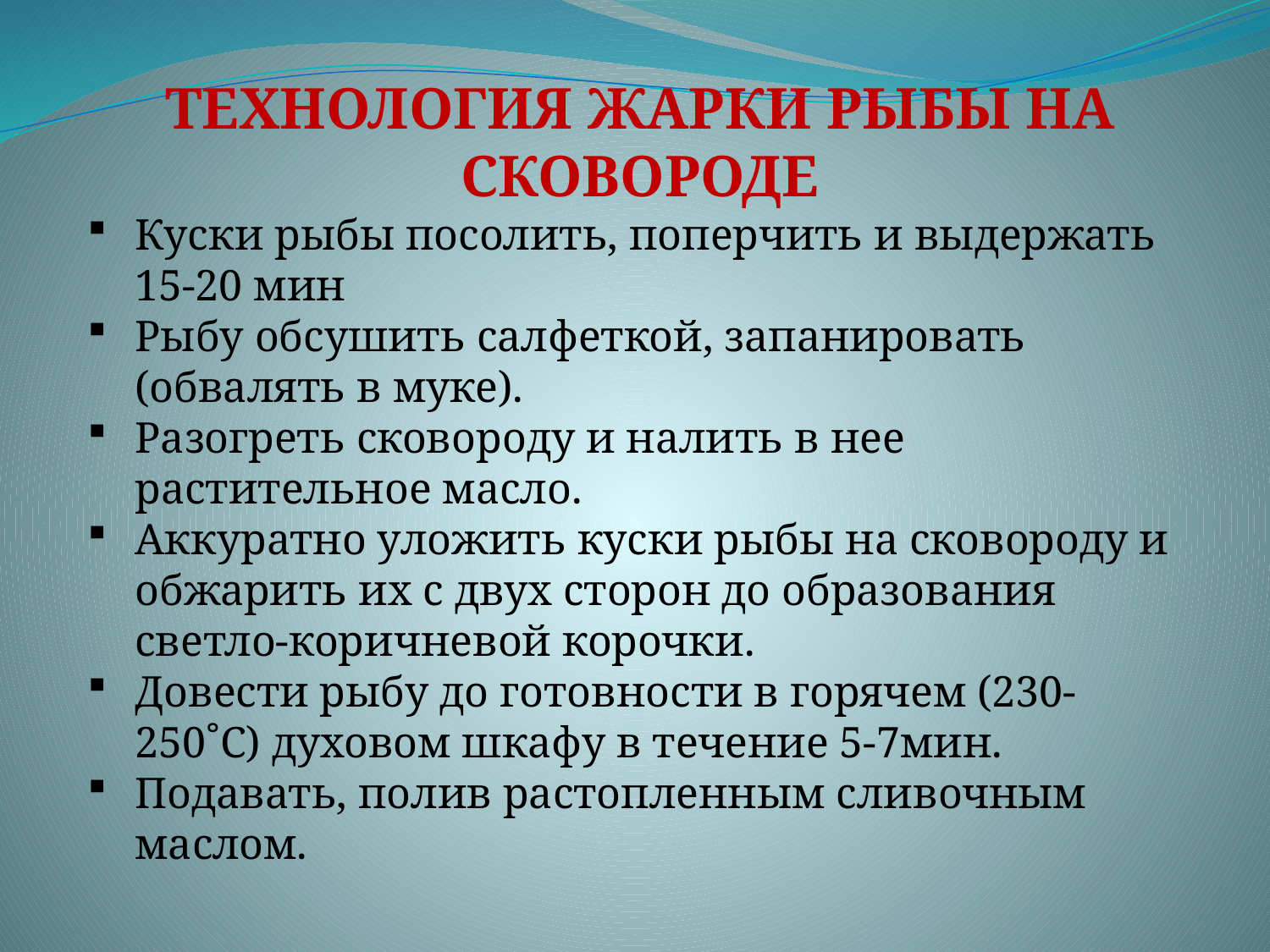

ТЕХНОЛОГИЯ ЖАРКИ РЫБЫ НА СКОВОРОДЕ
Куски рыбы посолить, поперчить и выдержать 15-20 мин
Рыбу обсушить салфеткой, запанировать (обвалять в муке).
Разогреть сковороду и налить в нее растительное масло.
Аккуратно уложить куски рыбы на сковороду и обжарить их с двух сторон до образования светло-коричневой корочки.
Довести рыбу до готовности в горячем (230-250˚С) духовом шкафу в течение 5-7мин.
Подавать, полив растопленным сливочным маслом.